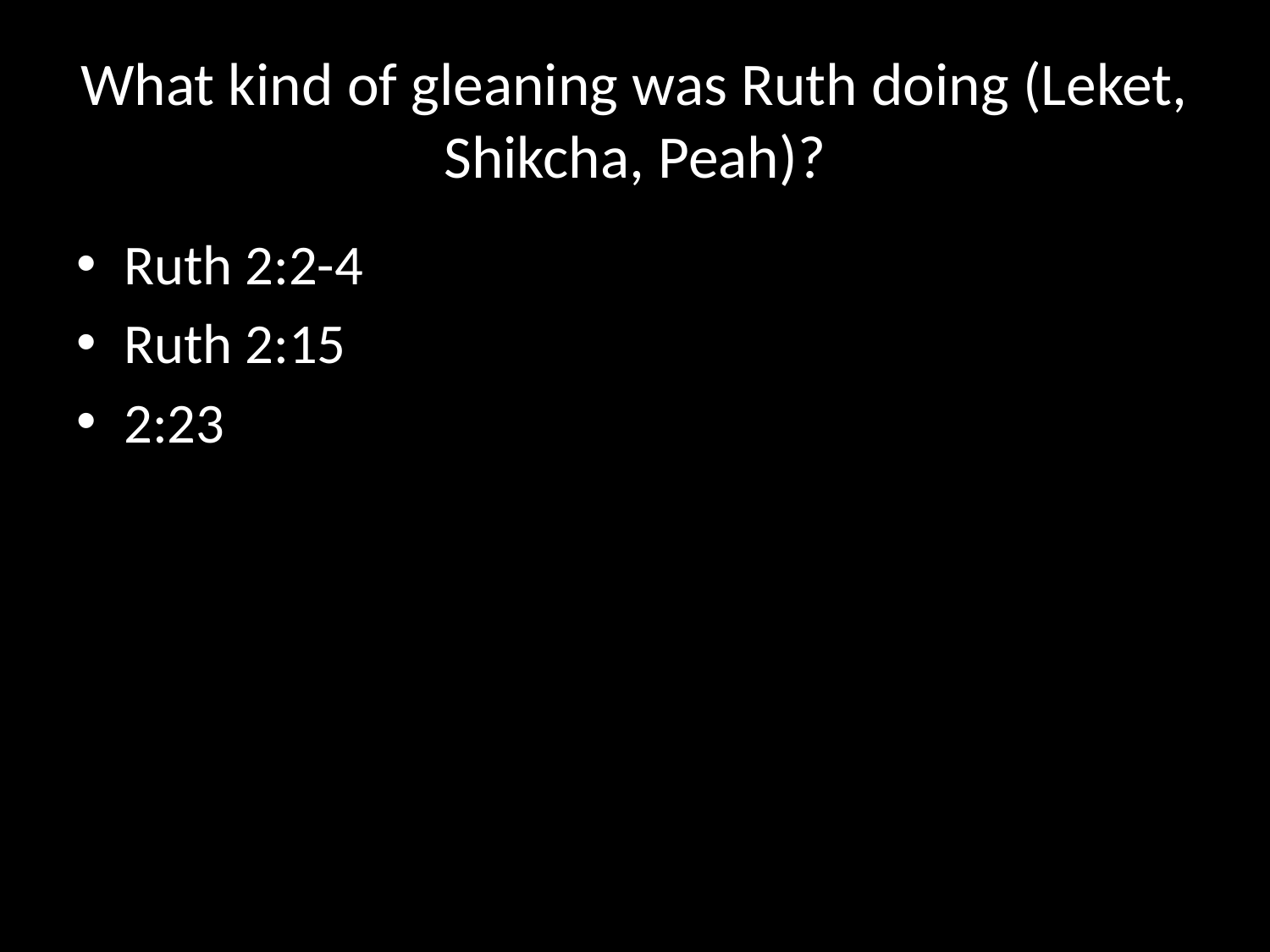

# What kind of gleaning was Ruth doing (Leket, Shikcha, Peah)?
Ruth 2:2-4
Ruth 2:15
2:23